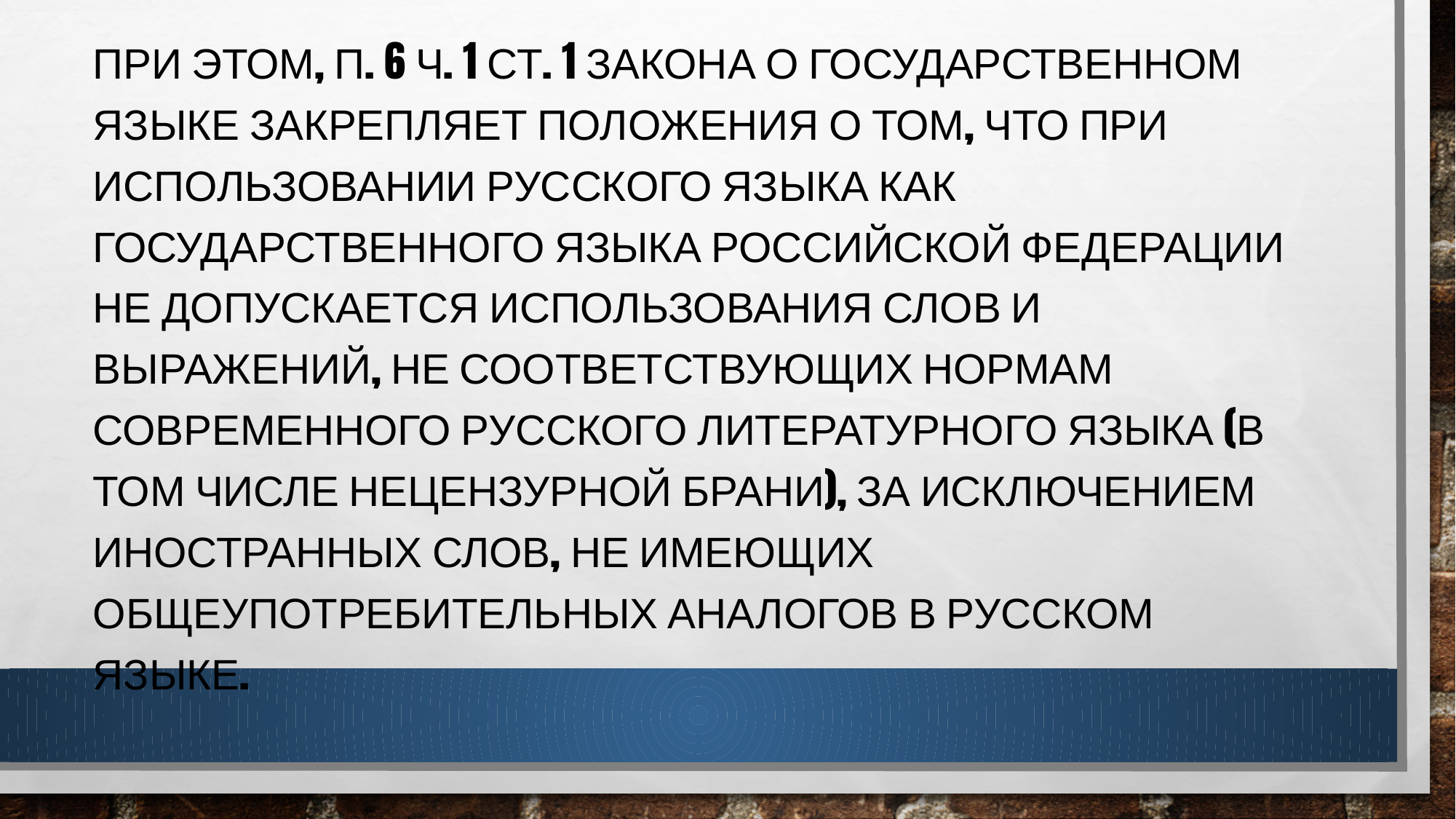

#
При этом, п. 6 ч. 1 ст. 1 Закона о государственном языке закрепляет положения о том, что при использовании русского языка как государственного языка Российской Федерации не допускается использования слов и выражений, не соответствующих нормам современного русского литературного языка (в том числе нецензурной брани), за исключением иностранных слов, не имеющих общеупотребительных аналогов в русском языке.